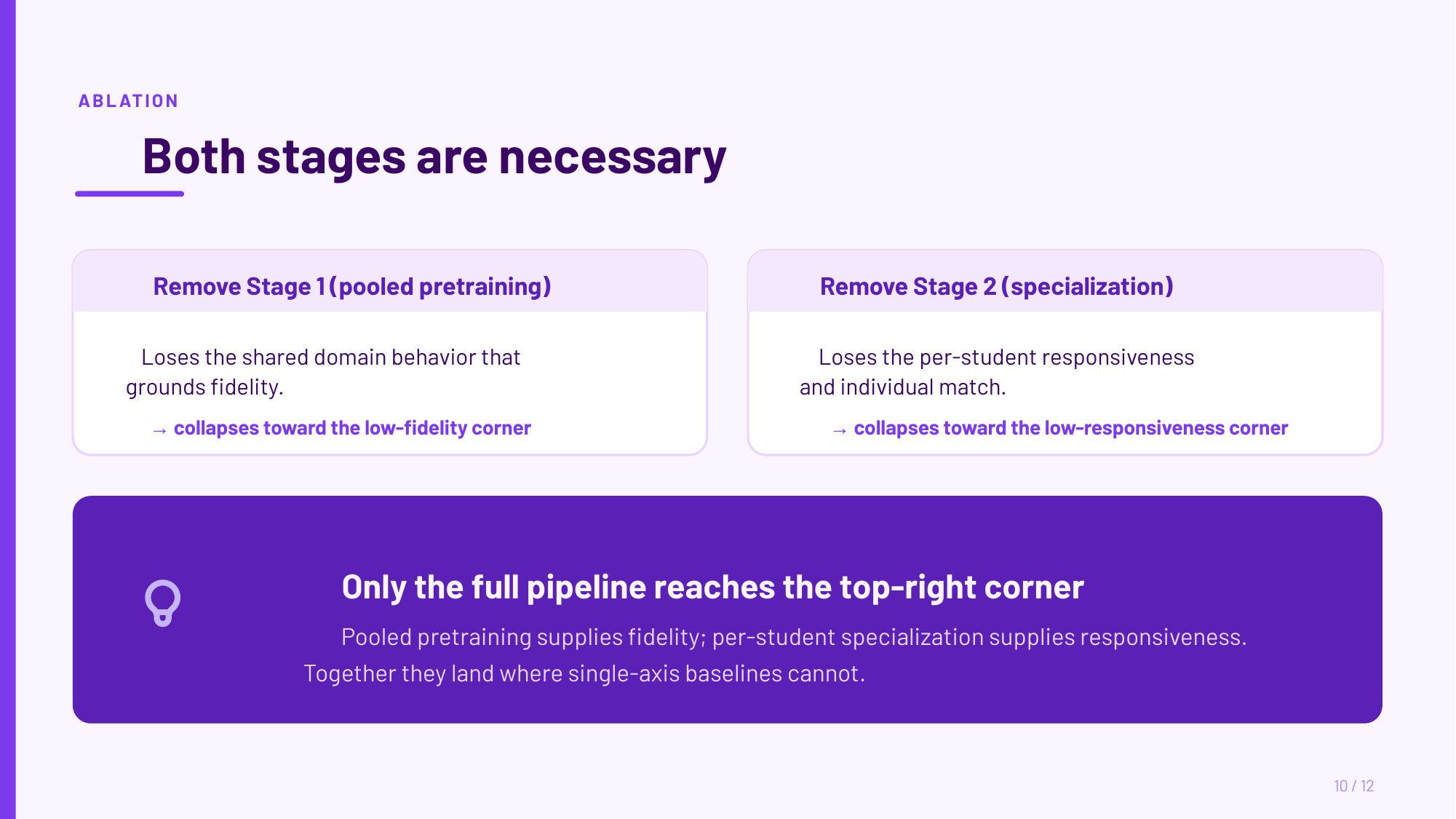

ABLATION
Both stages are necessary

Remove Stage 1 (pooled pretraining)

Loses the shared domain behavior that
grounds fidelity.
→ collapses toward the low-fidelity corner

Remove Stage 2 (specialization)

Loses the per-student responsiveness
and individual match.
→ collapses toward the low-responsiveness corner

Only the full pipeline reaches the top-right corner

Pooled pretraining supplies fidelity; per-student specialization supplies responsiveness.
Together they land where single-axis baselines cannot.
10 / 12